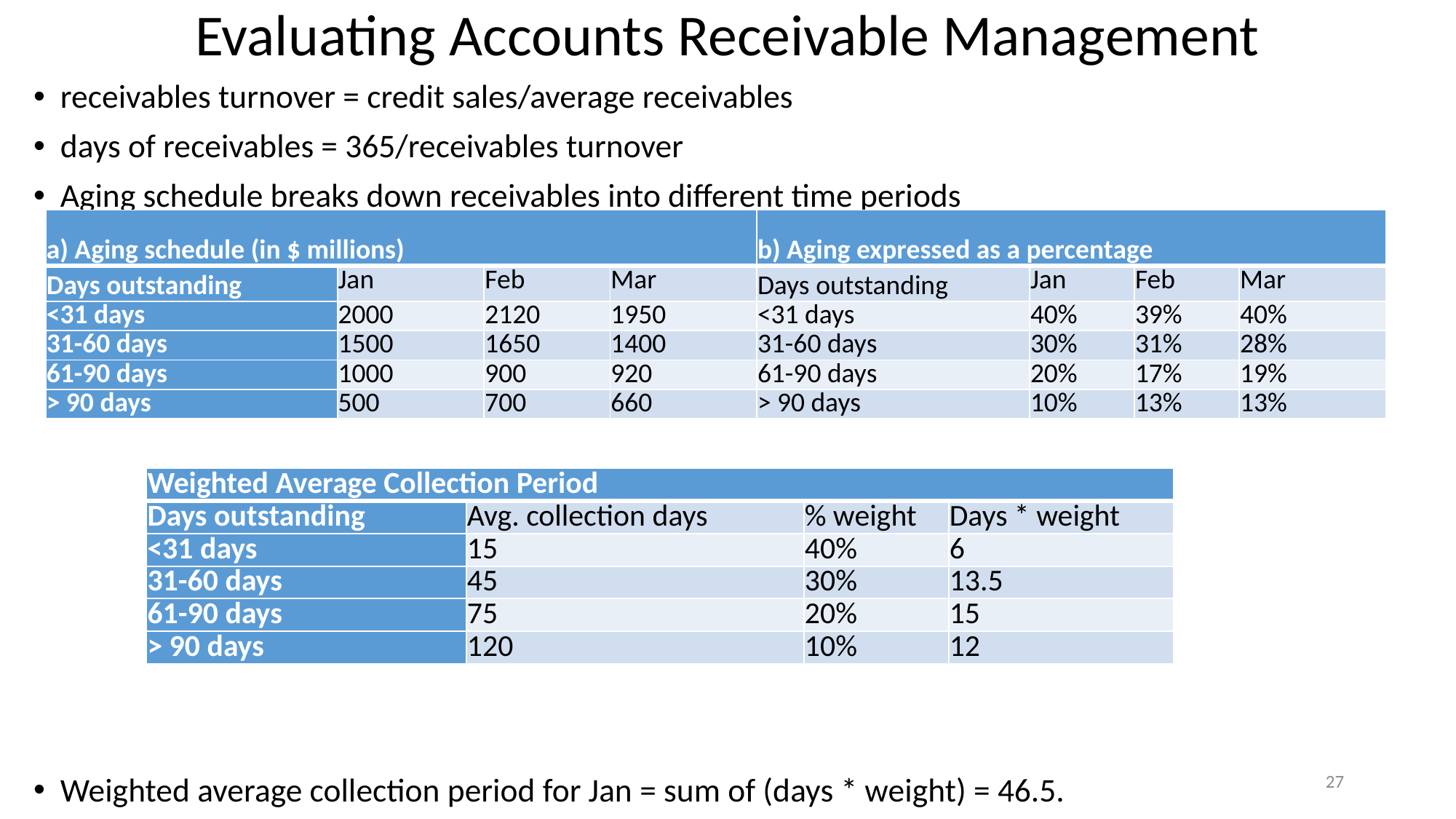

# Evaluating Accounts Receivable Management
receivables turnover = credit sales/average receivables
days of receivables = 365/receivables turnover
Aging schedule breaks down receivables into different time periods

Weighted average collection period for Jan = sum of (days * weight) = 46.5.

| a) Aging schedule (in $ millions) |  |  |  | b) Aging expressed as a percentage |  |  |  |
| --- | --- | --- | --- | --- | --- | --- | --- |
| Days outstanding | Jan | Feb | Mar | Days outstanding | Jan | Feb | Mar |
| <31 days | 2000 | 2120 | 1950 | <31 days | 40% | 39% | 40% |
| 31-60 days | 1500 | 1650 | 1400 | 31-60 days | 30% | 31% | 28% |
| 61-90 days | 1000 | 900 | 920 | 61-90 days | 20% | 17% | 19% |
| > 90 days | 500 | 700 | 660 | > 90 days | 10% | 13% | 13% |
| Weighted Average Collection Period |  |  |  |
| --- | --- | --- | --- |
| Days outstanding | Avg. collection days | % weight | Days \* weight |
| <31 days | 15 | 40% | 6 |
| 31-60 days | 45 | 30% | 13.5 |
| 61-90 days | 75 | 20% | 15 |
| > 90 days | 120 | 10% | 12 |
27